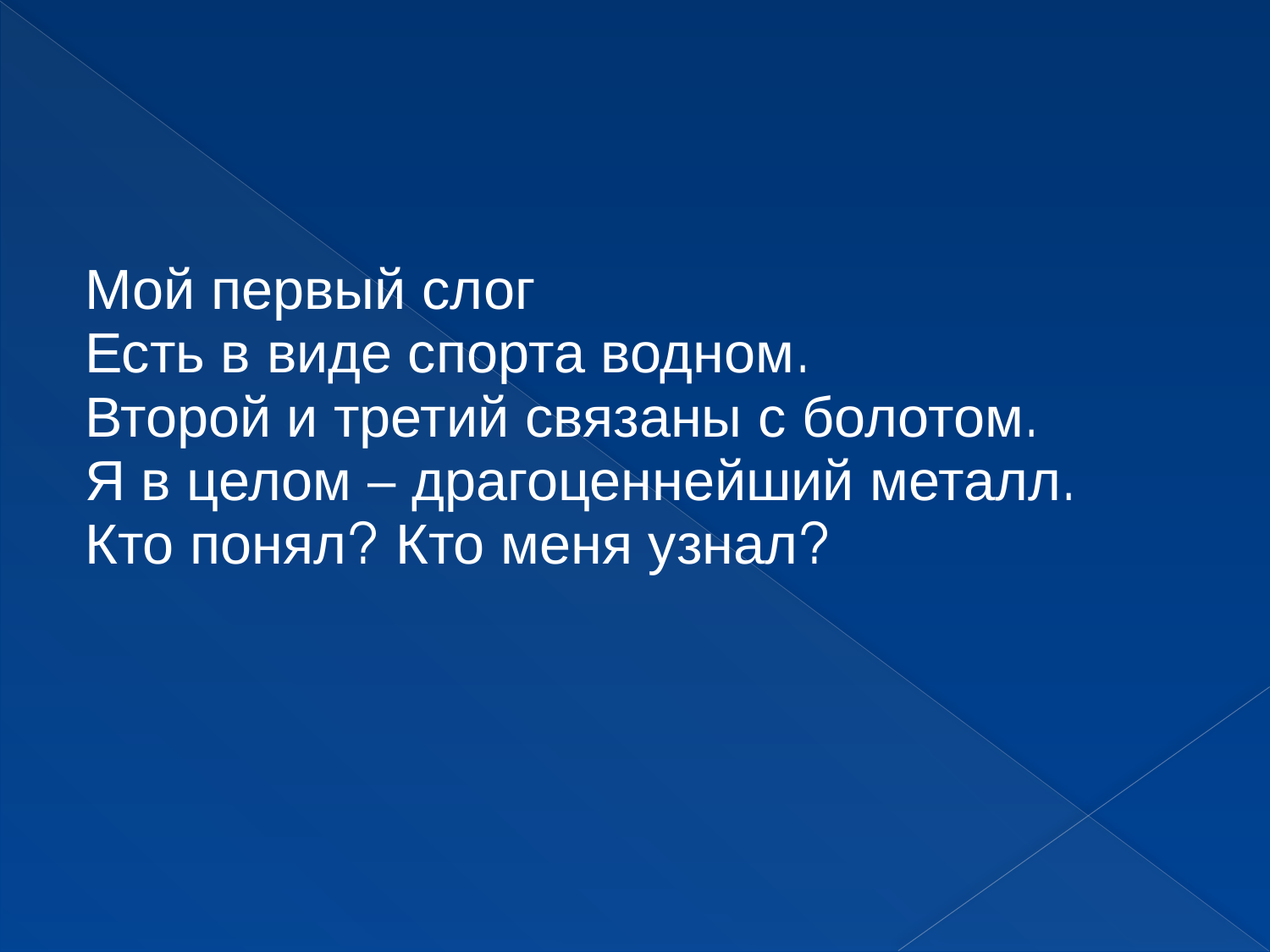

Мой первый слог
Есть в виде спорта водном.
Второй и третий связаны с болотом.
Я в целом – драгоценнейший металл.
Кто понял? Кто меня узнал?